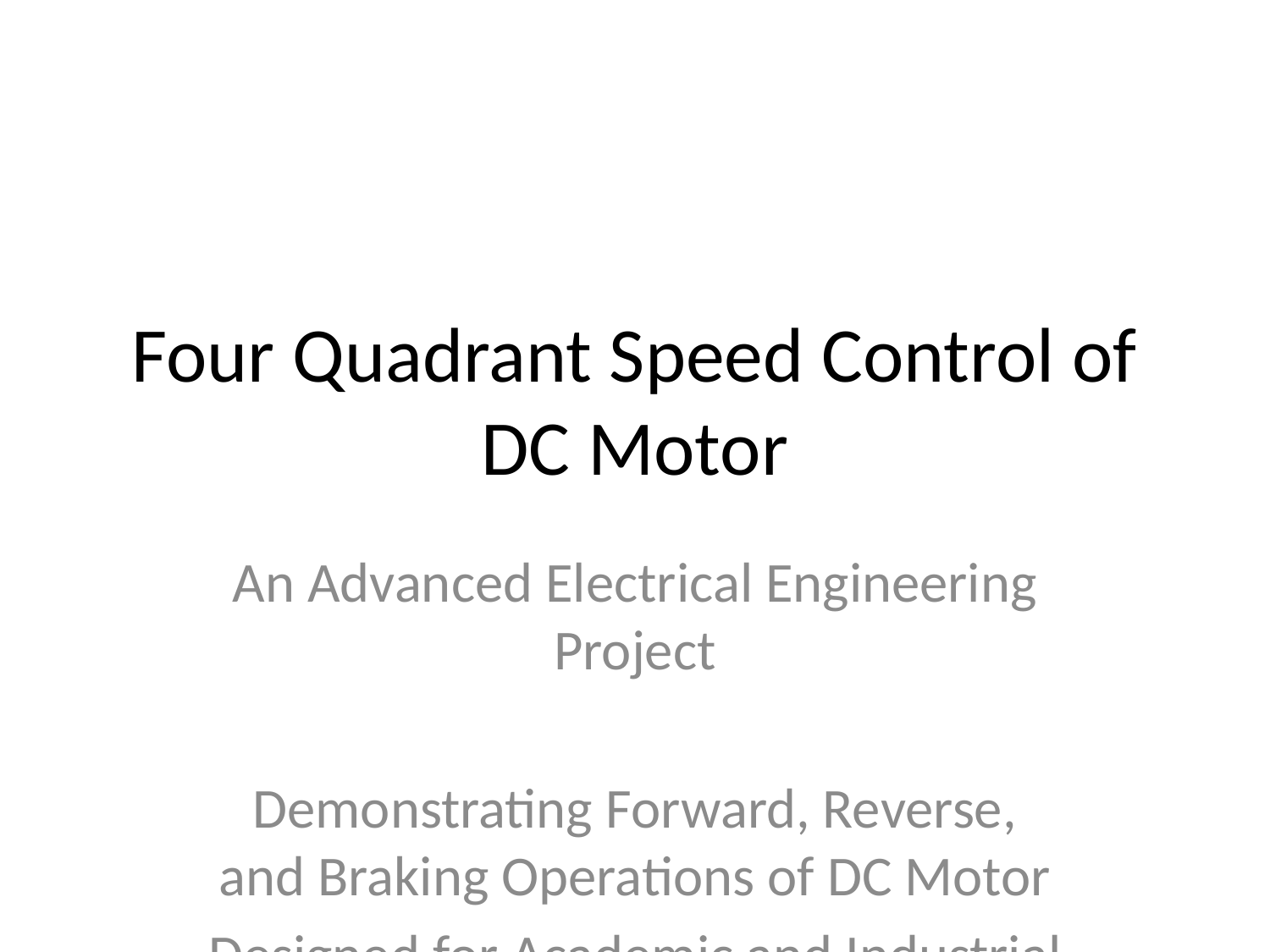

# Four Quadrant Speed Control of DC Motor
An Advanced Electrical Engineering Project

Demonstrating Forward, Reverse, and Braking Operations of DC Motor
Designed for Academic and Industrial Learning